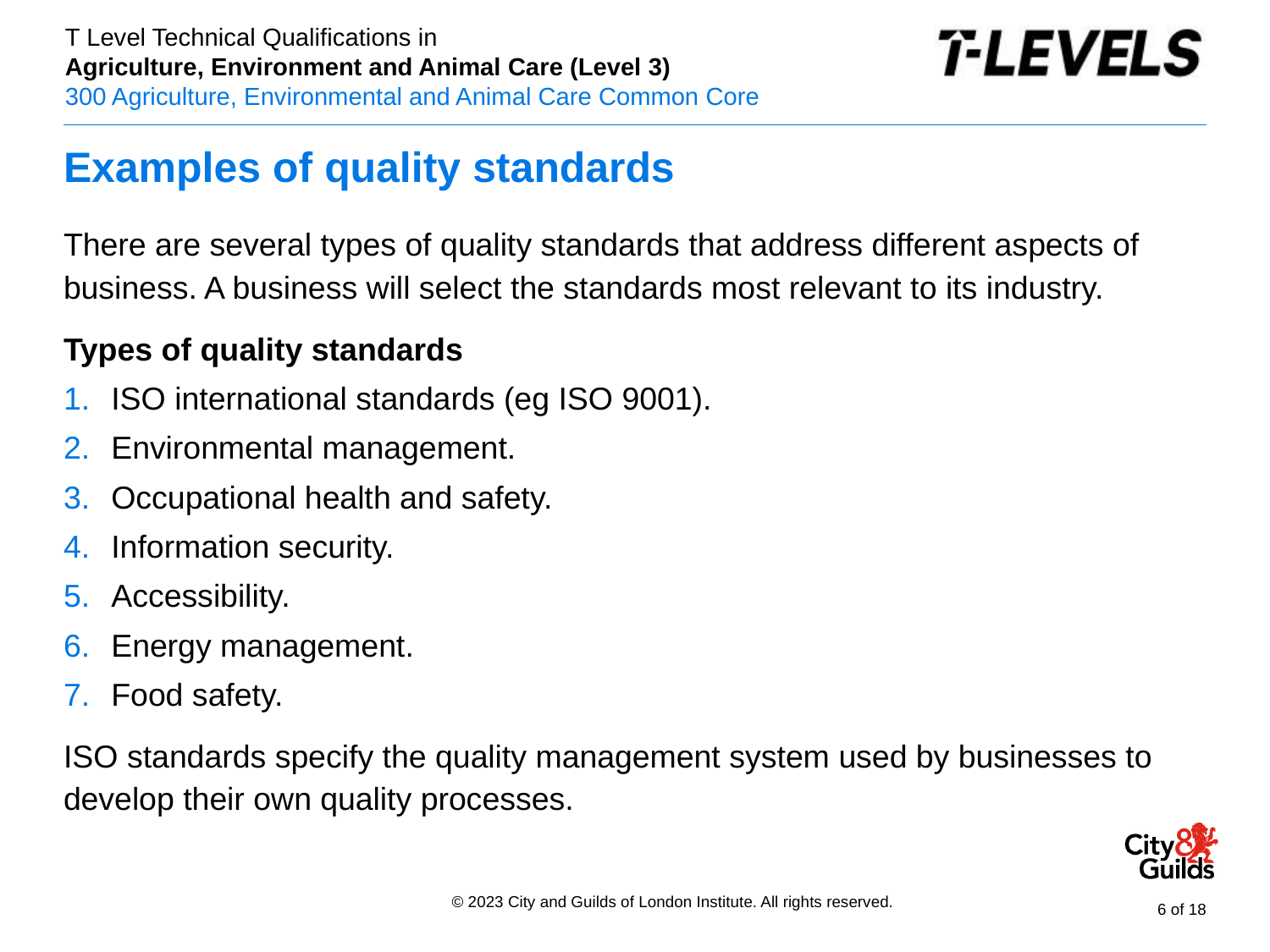

# Examples of quality standards
There are several types of quality standards that address different aspects of business. A business will select the standards most relevant to its industry.
Types of quality standards
ISO international standards (eg ISO 9001).
Environmental management.
Occupational health and safety.
Information security.
Accessibility.
Energy management.
Food safety.
ISO standards specify the quality management system used by businesses to develop their own quality processes.